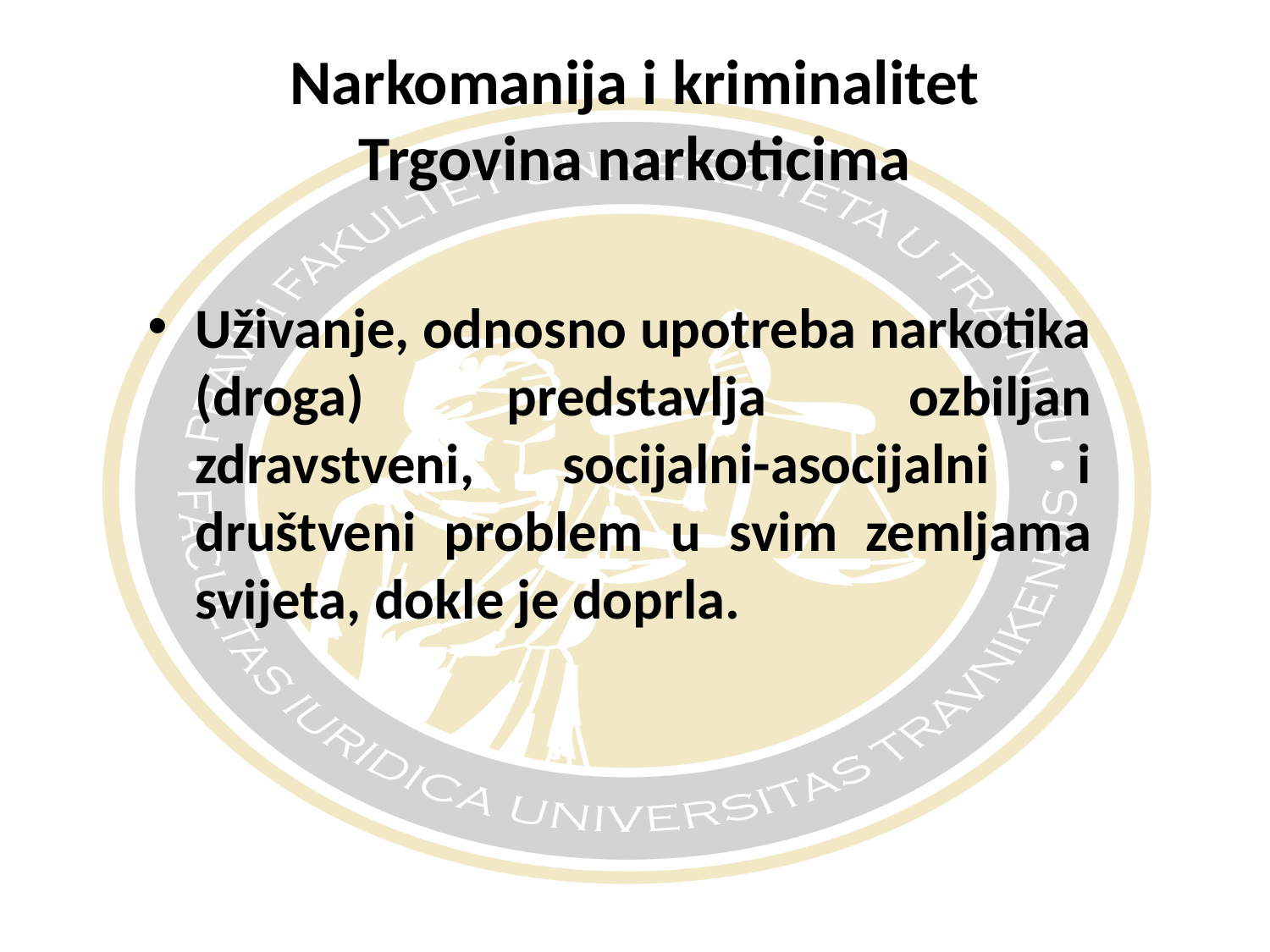

# Narkomanija i kriminalitet Trgovina narkoticima

Uživanje, odnosno upotreba narkotika (droga) predstavlja ozbiljan zdravstveni, socijalni-asocijalni i društveni problem u svim zemljama svijeta, dokle je doprla.